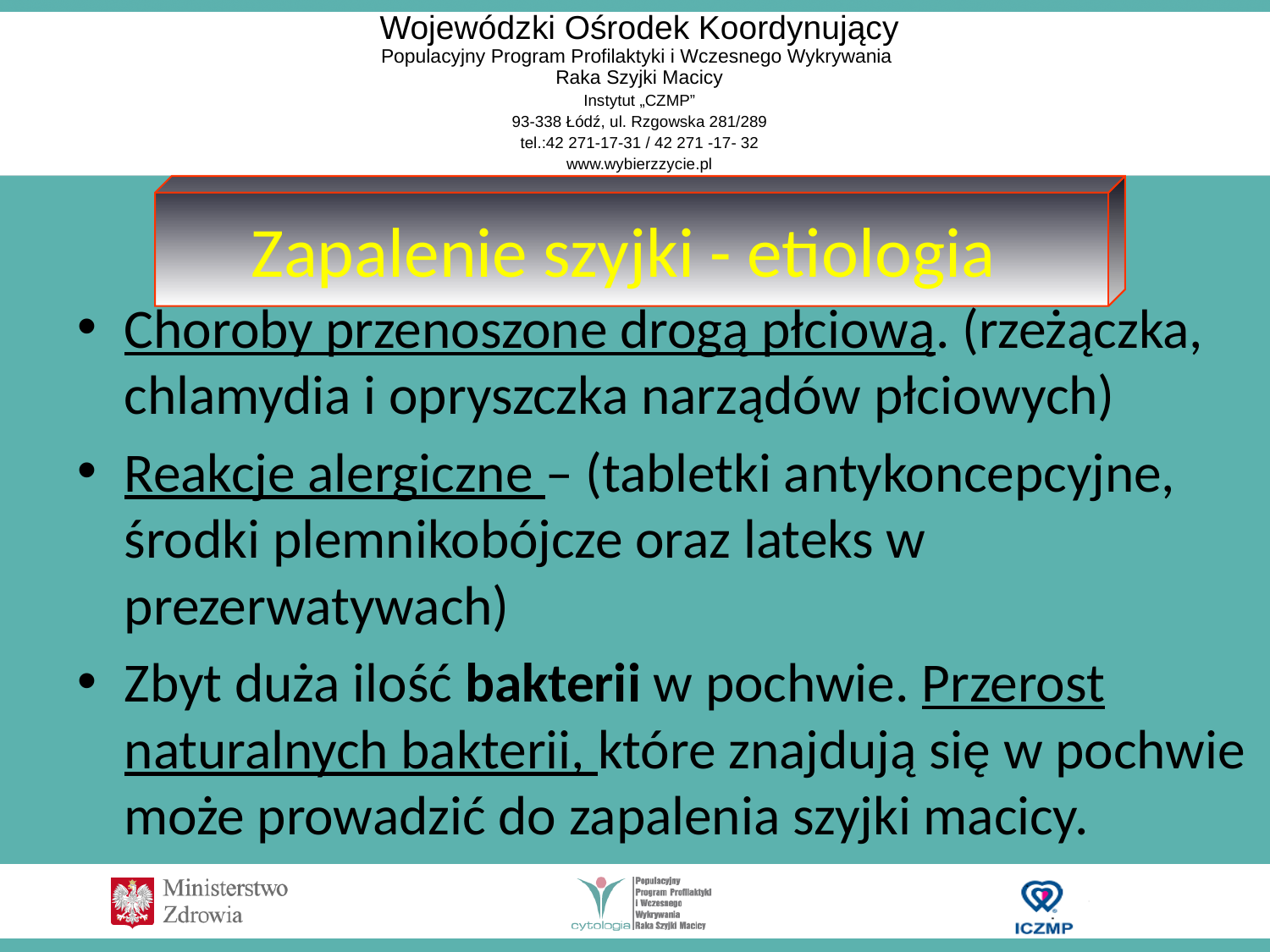

Wojewódzki Ośrodek Koordynujący
Populacyjny Program Profilaktyki i Wczesnego Wykrywania
Raka Szyjki Macicy
Instytut „CZMP”
93-338 Łódź, ul. Rzgowska 281/289
tel.:42 271-17-31 / 42 271 -17- 32
www.wybierzzycie.pl

Zapalenie szyjki - etiologia
Choroby przenoszone drogą płciową. (rzeżączka, chlamydia i opryszczka narządów płciowych)
Reakcje alergiczne – (tabletki antykoncepcyjne, środki plemnikobójcze oraz lateks w prezerwatywach)
Zbyt duża ilość bakterii w pochwie. Przerost naturalnych bakterii, które znajdują się w pochwie może prowadzić do zapalenia szyjki macicy.